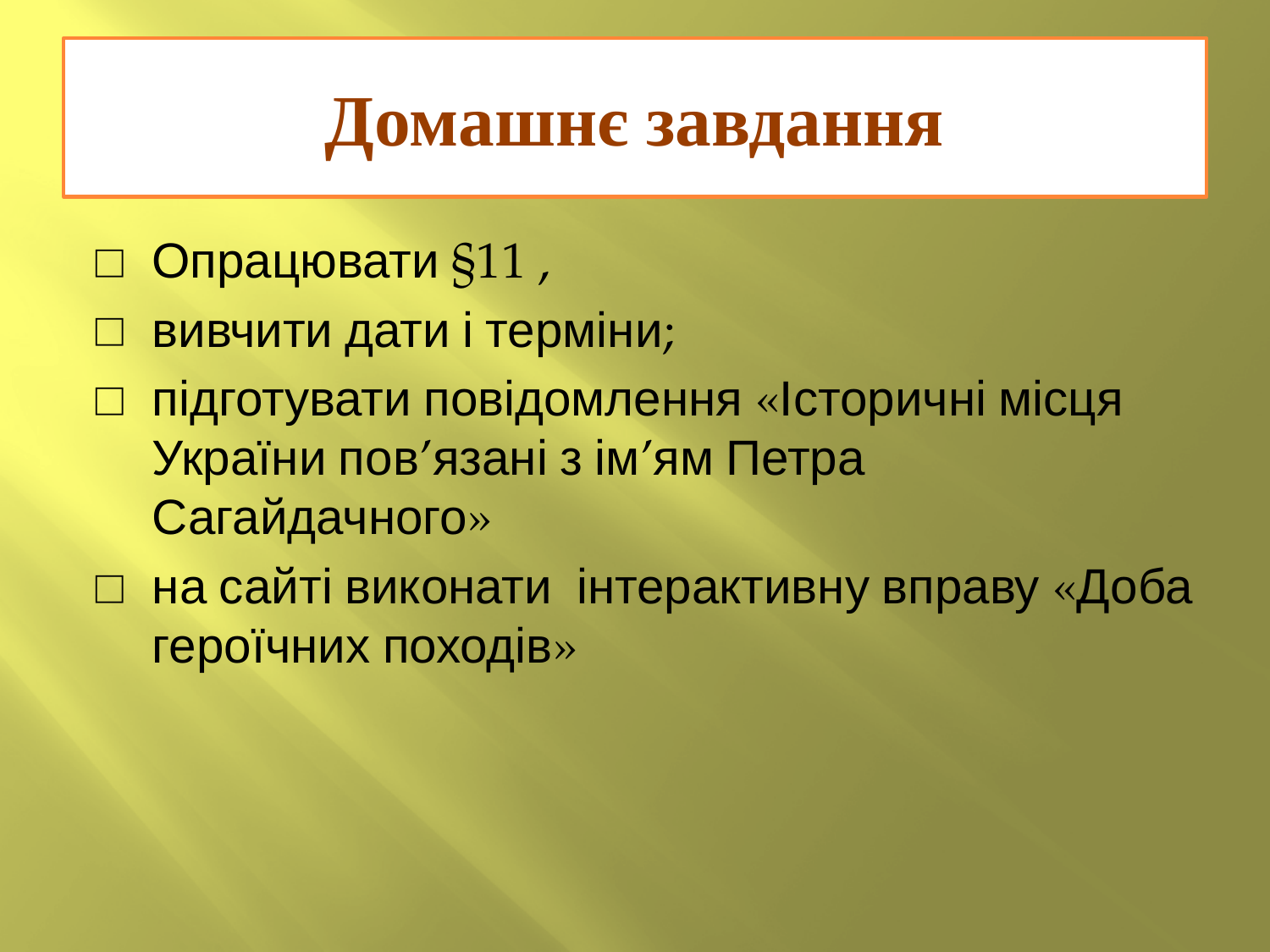

# Домашнє завдання
Опрацювати §11 ,
вивчити дати і терміни;
підготувати повідомлення «Історичні місця України пов’язані з ім’ям Петра Сагайдачного»
на сайті виконати  інтерактивну вправу «Доба героїчних походів»